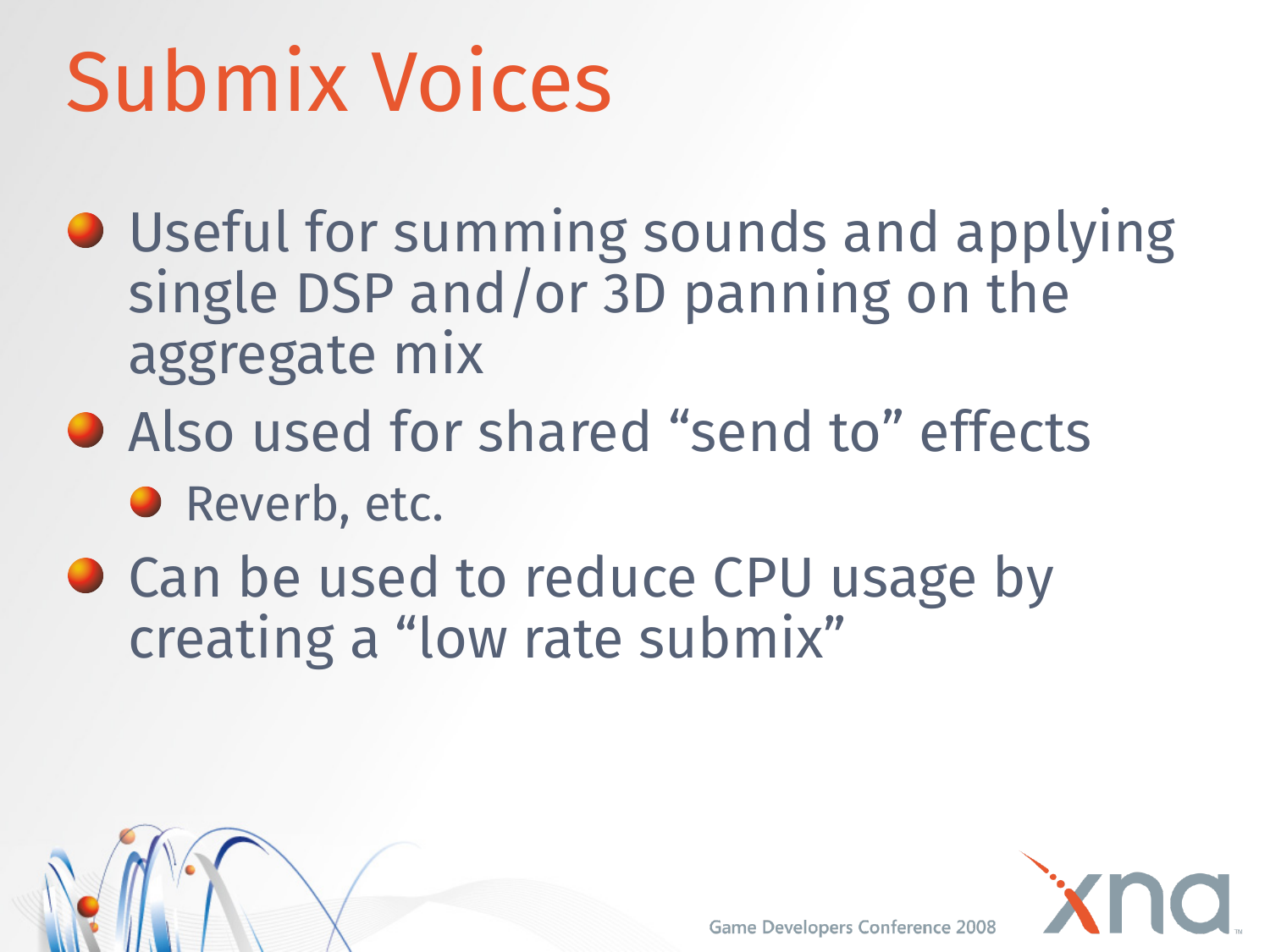

# Submix Voices
Useful for summing sounds and applying single DSP and/or 3D panning on the aggregate mix
Also used for shared “send to” effects
Reverb, etc.
Can be used to reduce CPU usage by creating a “low rate submix”